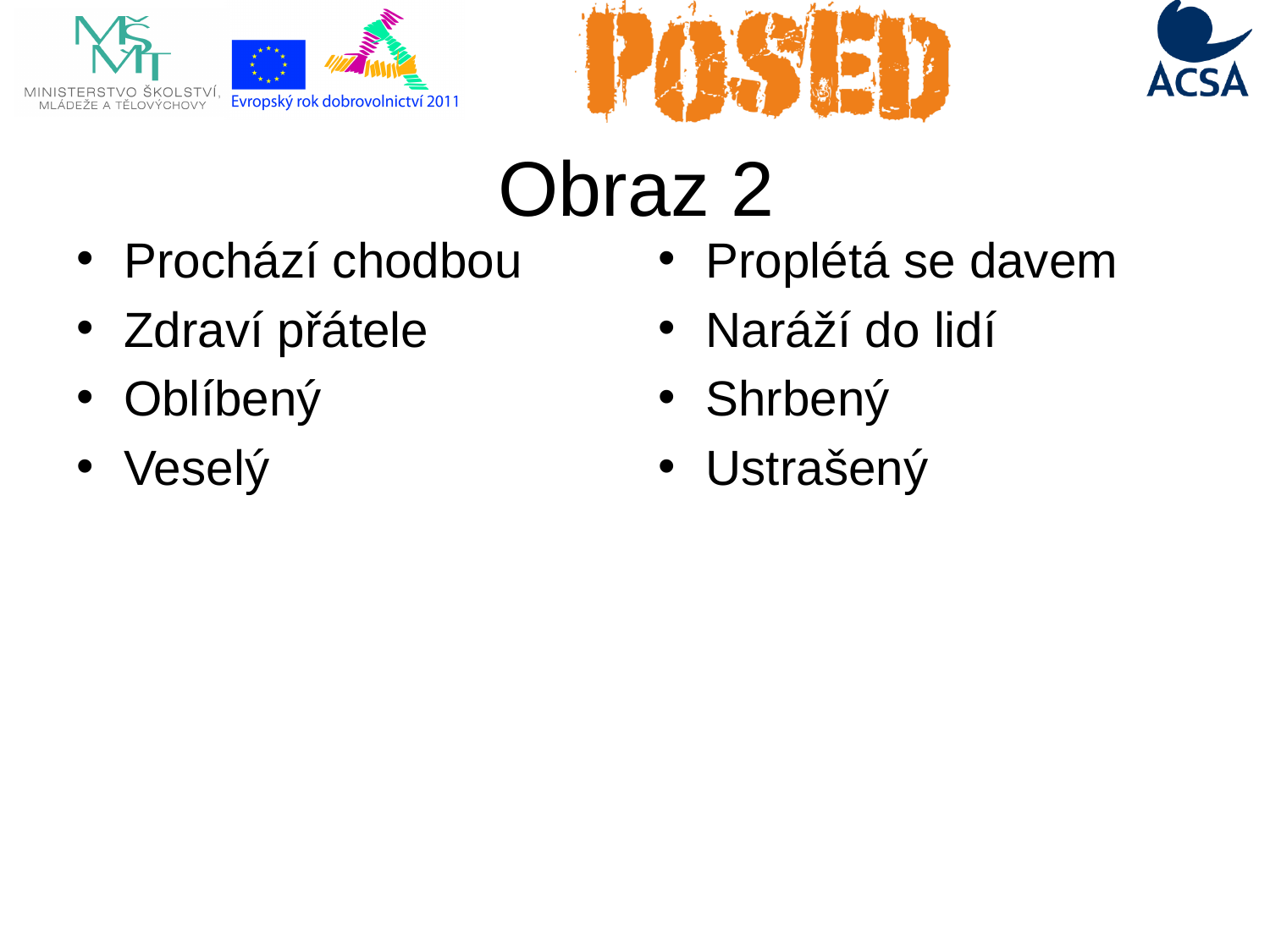

Obraz 2
Prochází chodbou
Zdraví přátele
Oblíbený
Veselý
Proplétá se davem
Naráží do lidí
Shrbený
Ustrašený